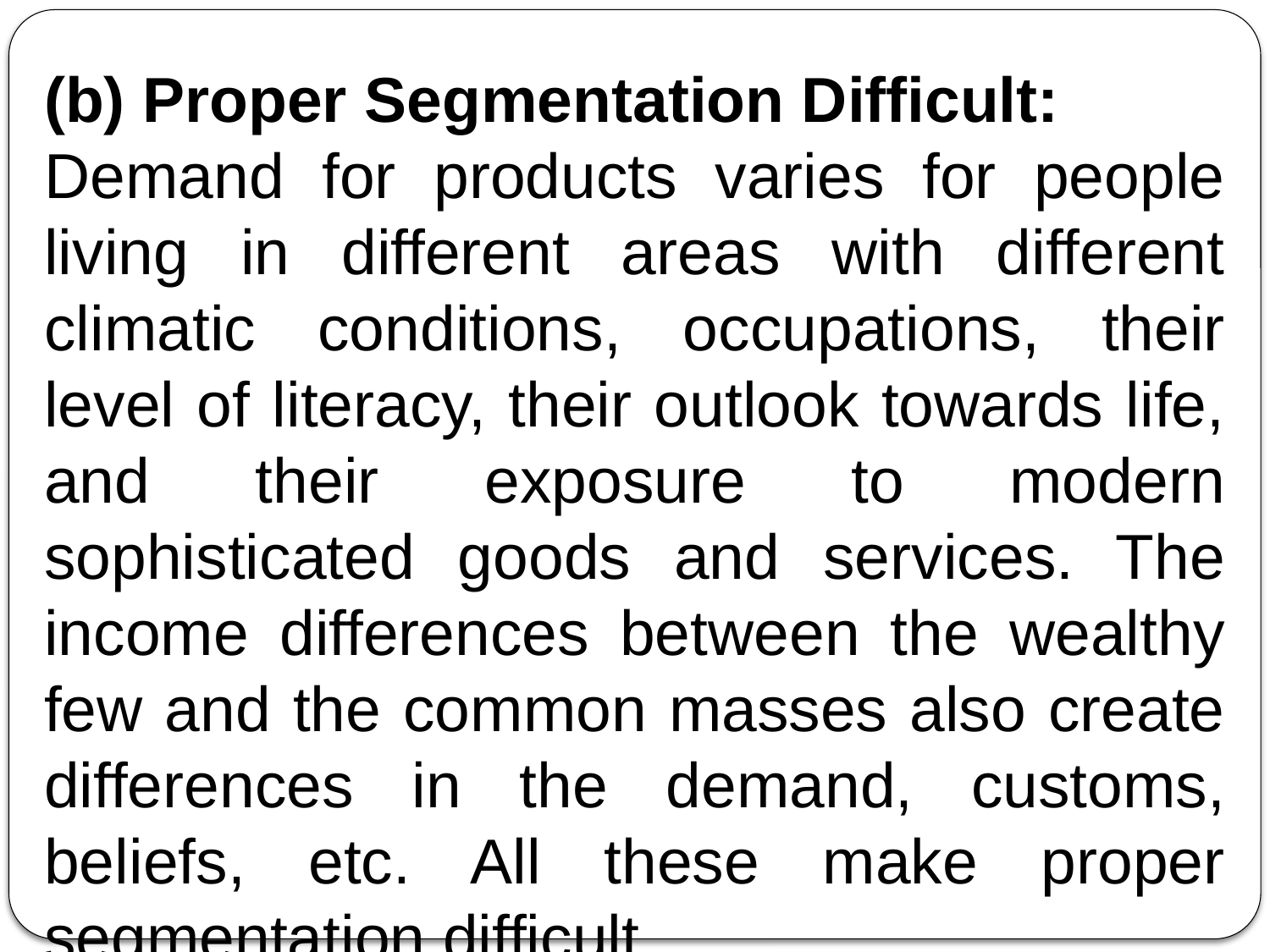

(b) Proper Segmentation Difficult:
Demand for products varies for people living in different areas with different climatic conditions, occupations, their level of literacy, their outlook towards life, and their exposure to modern sophisticated goods and services. The income differences between the wealthy few and the common masses also create differences in the demand, customs, beliefs, etc. All these make proper segmentation difficult.